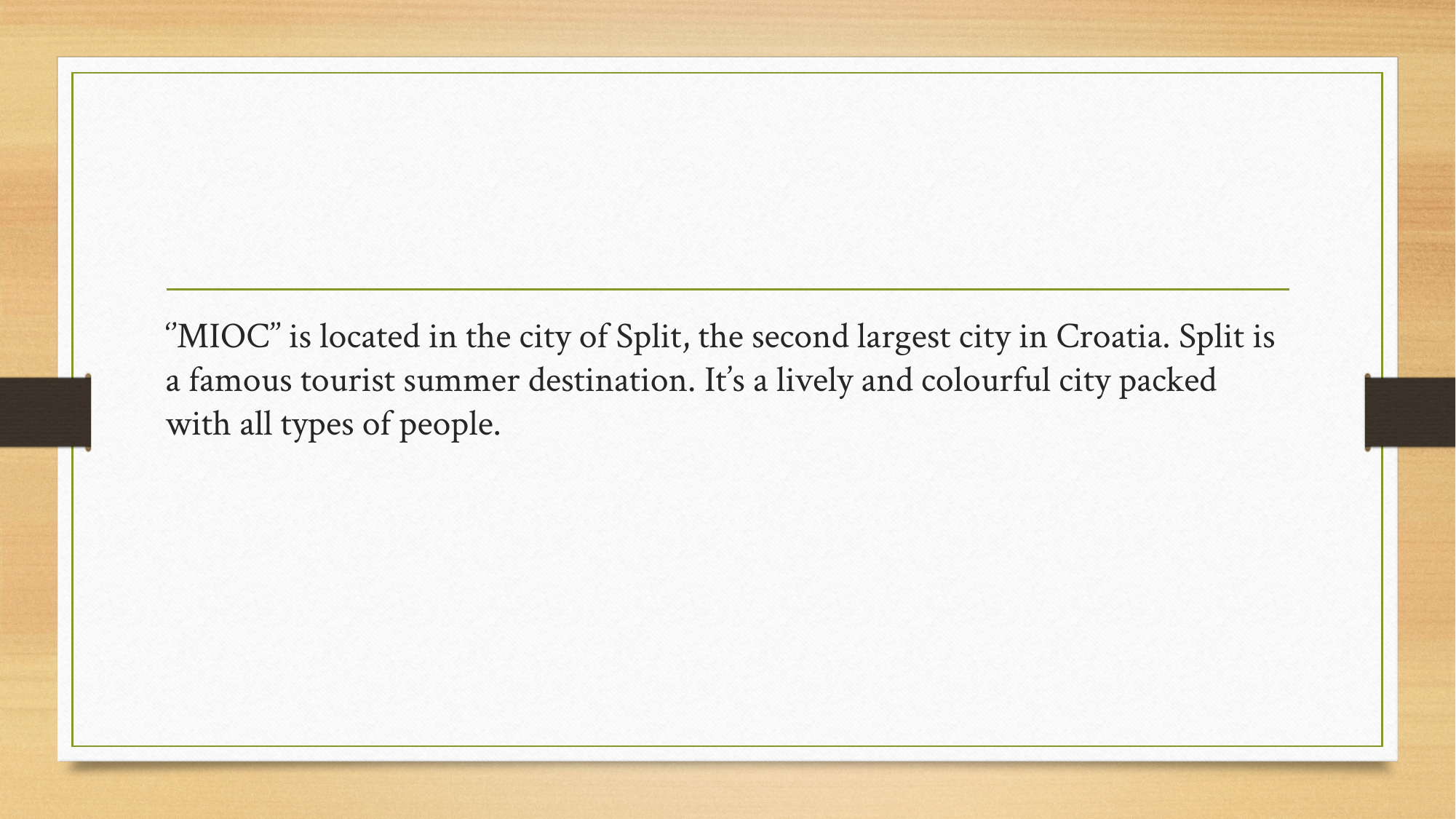

#
‘’MIOC’’ is located in the city of Split, the second largest city in Croatia. Split is a famous tourist summer destination. It’s a lively and colourful city packed with all types of people.